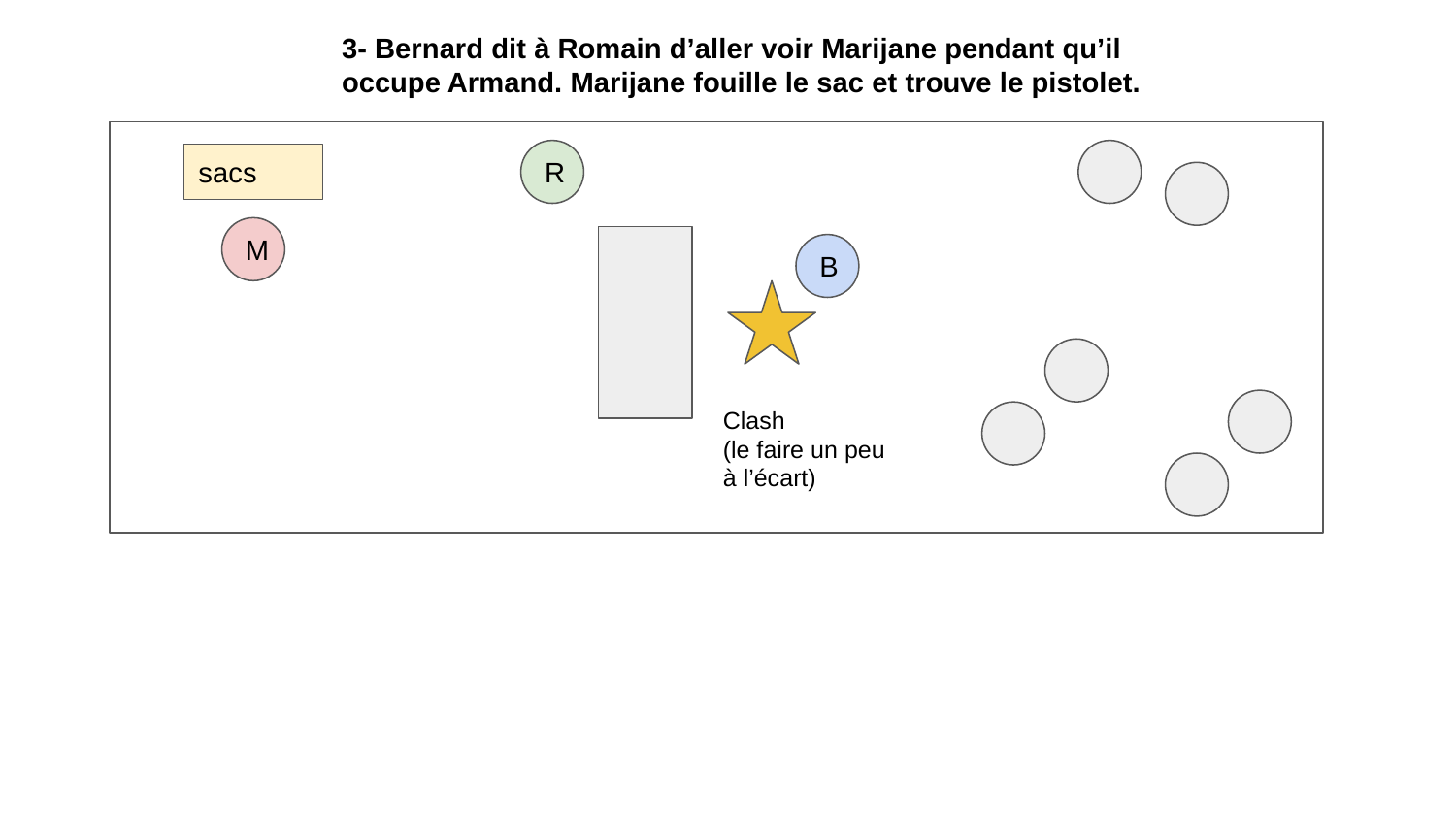

3- Bernard dit à Romain d’aller voir Marijane pendant qu’il occupe Armand. Marijane fouille le sac et trouve le pistolet.

R

sacs

M

B

Clash
(le faire un peu à l’écart)